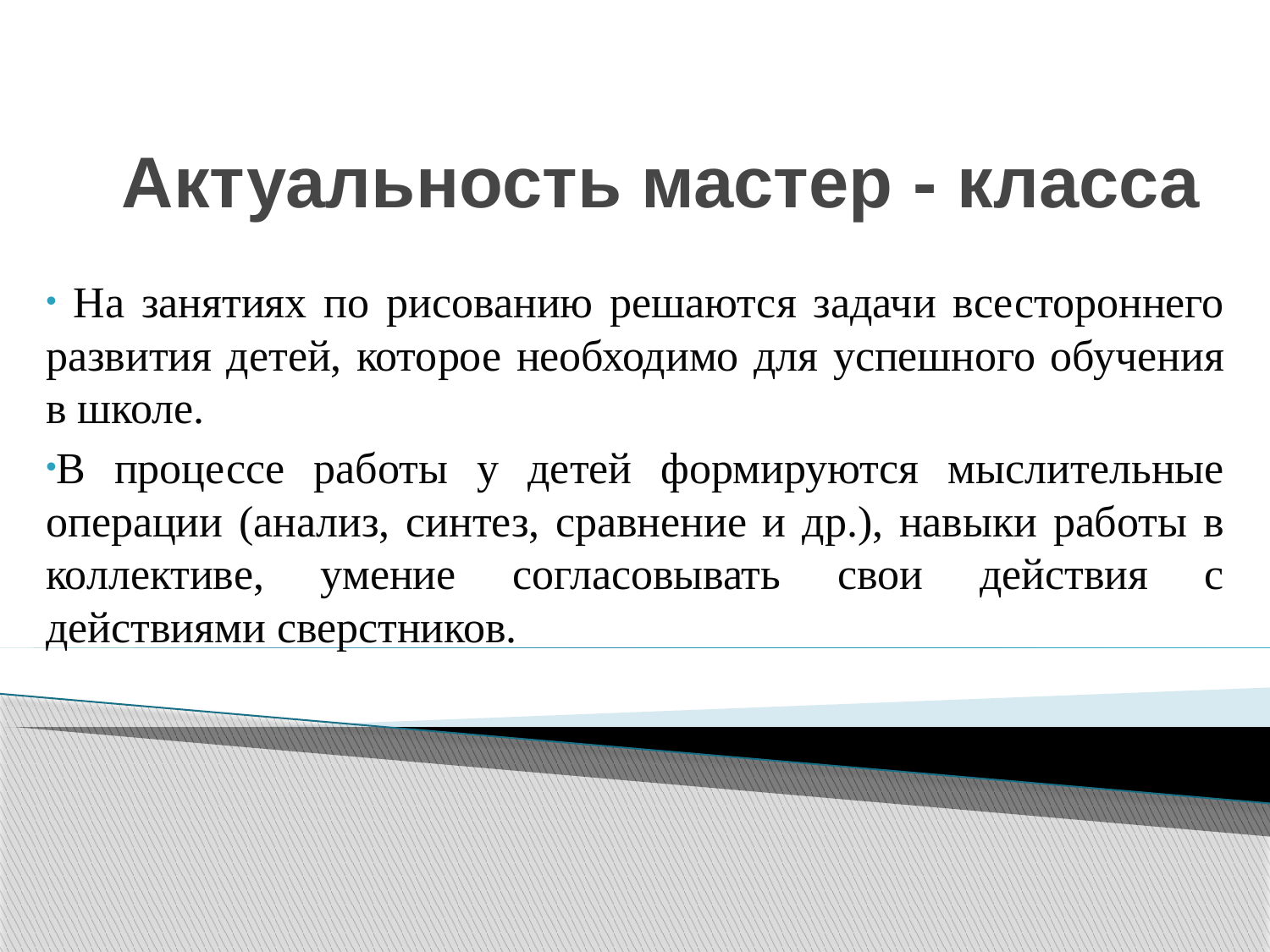

# Актуальность мастер - класса
 На занятиях по рисованию решаются задачи всестороннего развития детей, которое необходимо для успешного обучения в школе.
В процессе работы у детей формируются мыслительные операции (анализ, синтез, сравнение и др.), навыки работы в коллективе, умение согласовывать свои действия с действиями сверстников.